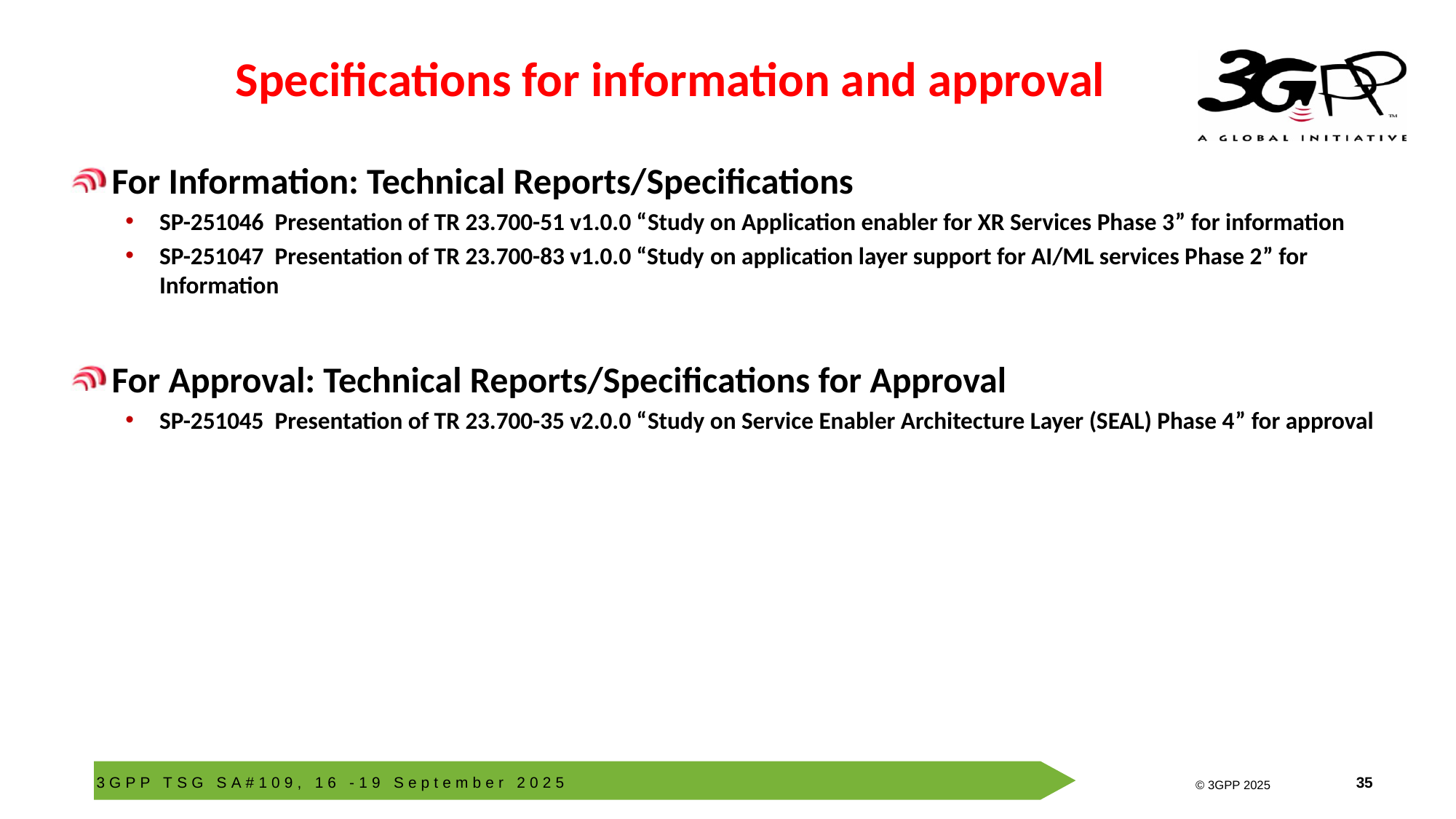

# Specifications for information and approval
For Information: Technical Reports/Specifications
SP-251046  Presentation of TR 23.700-51 v1.0.0 “Study on Application enabler for XR Services Phase 3” for information
SP-251047  Presentation of TR 23.700-83 v1.0.0 “Study on application layer support for AI/ML services Phase 2” for Information

For Approval: Technical Reports/Specifications for Approval
SP-251045  Presentation of TR 23.700-35 v2.0.0 “Study on Service Enabler Architecture Layer (SEAL) Phase 4” for approval